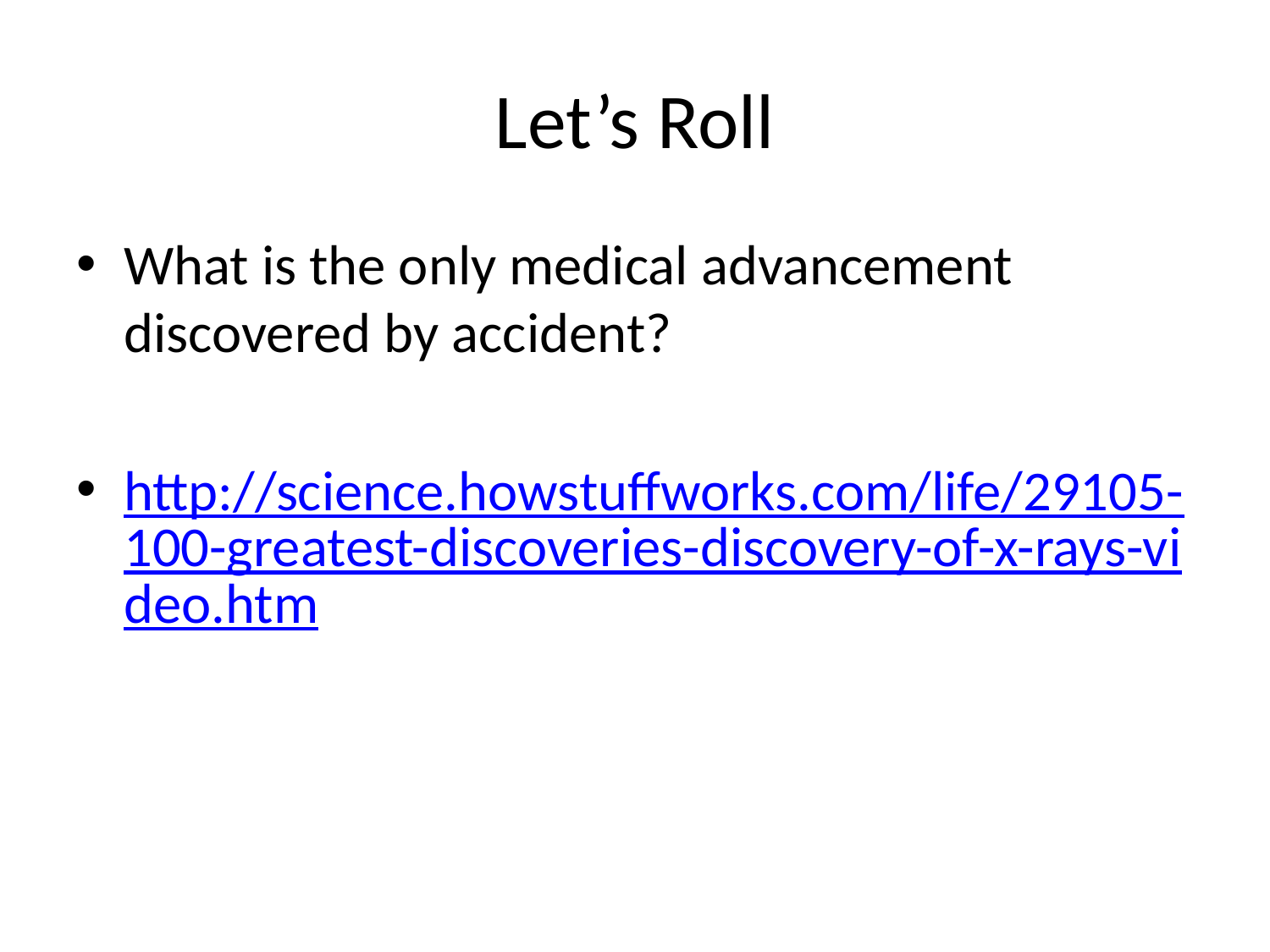

# Let’s Roll
What is the only medical advancement discovered by accident?

http://science.howstuffworks.com/life/29105-100-greatest-discoveries-discovery-of-x-rays-video.htm